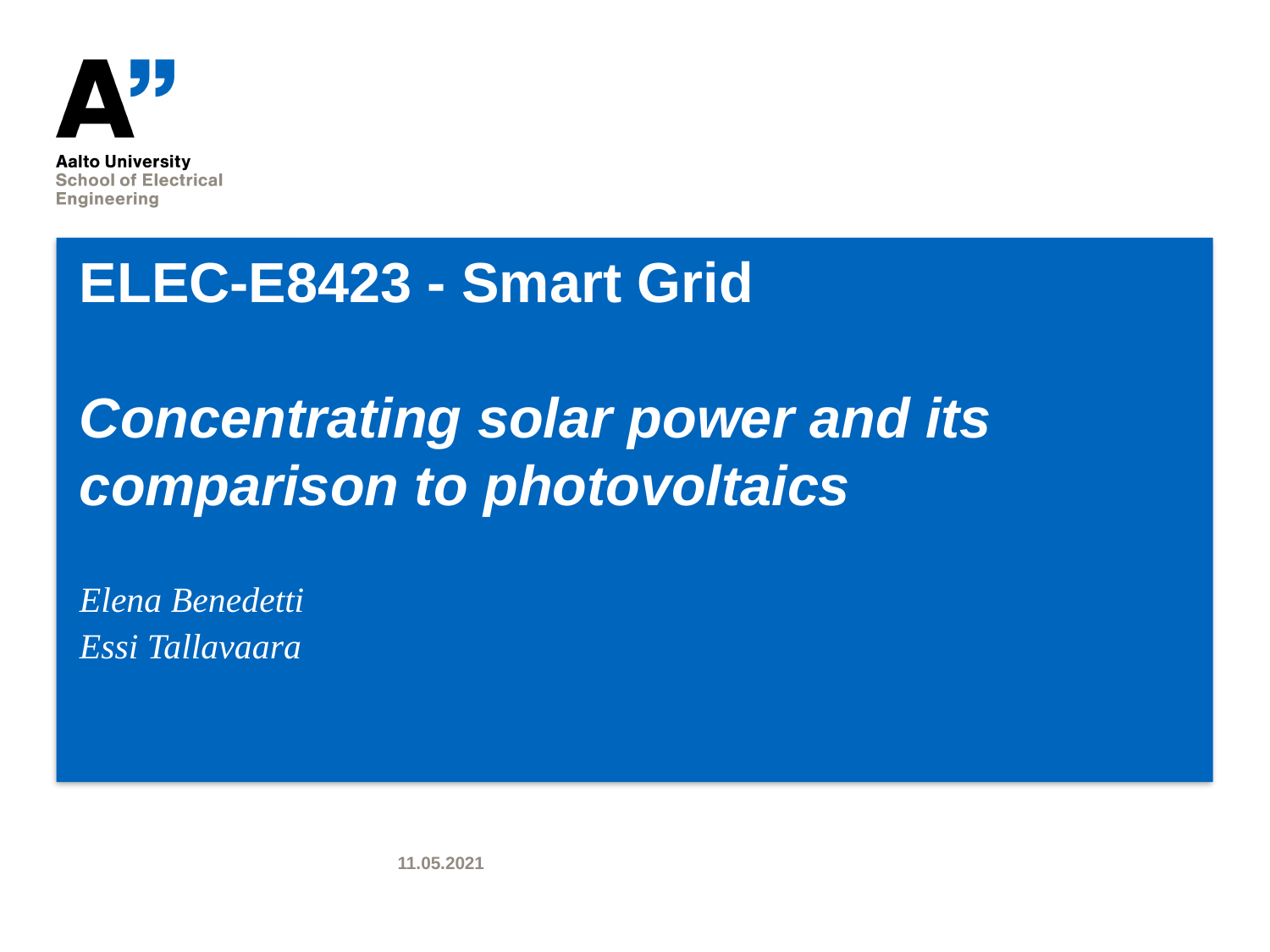

# ELEC-E8423 - Smart Grid Concentrating solar power and its comparison to photovoltaics
Elena Benedetti
Essi Tallavaara

11.05.2021